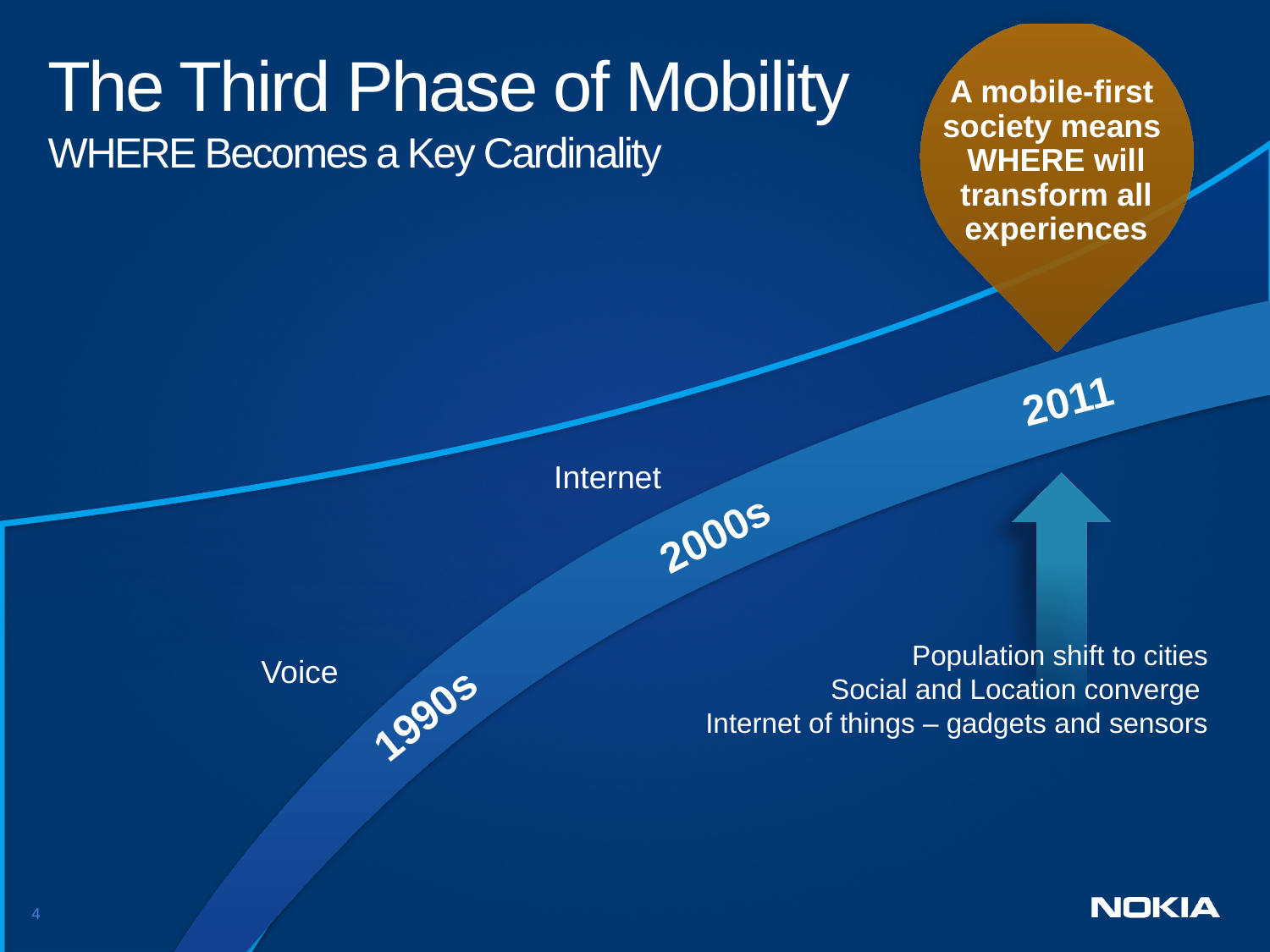

A mobile-first
society means
WHERE will transform all experiences
# The Third Phase of Mobility WHERE Becomes a Key Cardinality

2011
Internet

2000s
Population shift to cities
Social and Location converge
Internet of things – gadgets and sensors
Voice
1990s
4